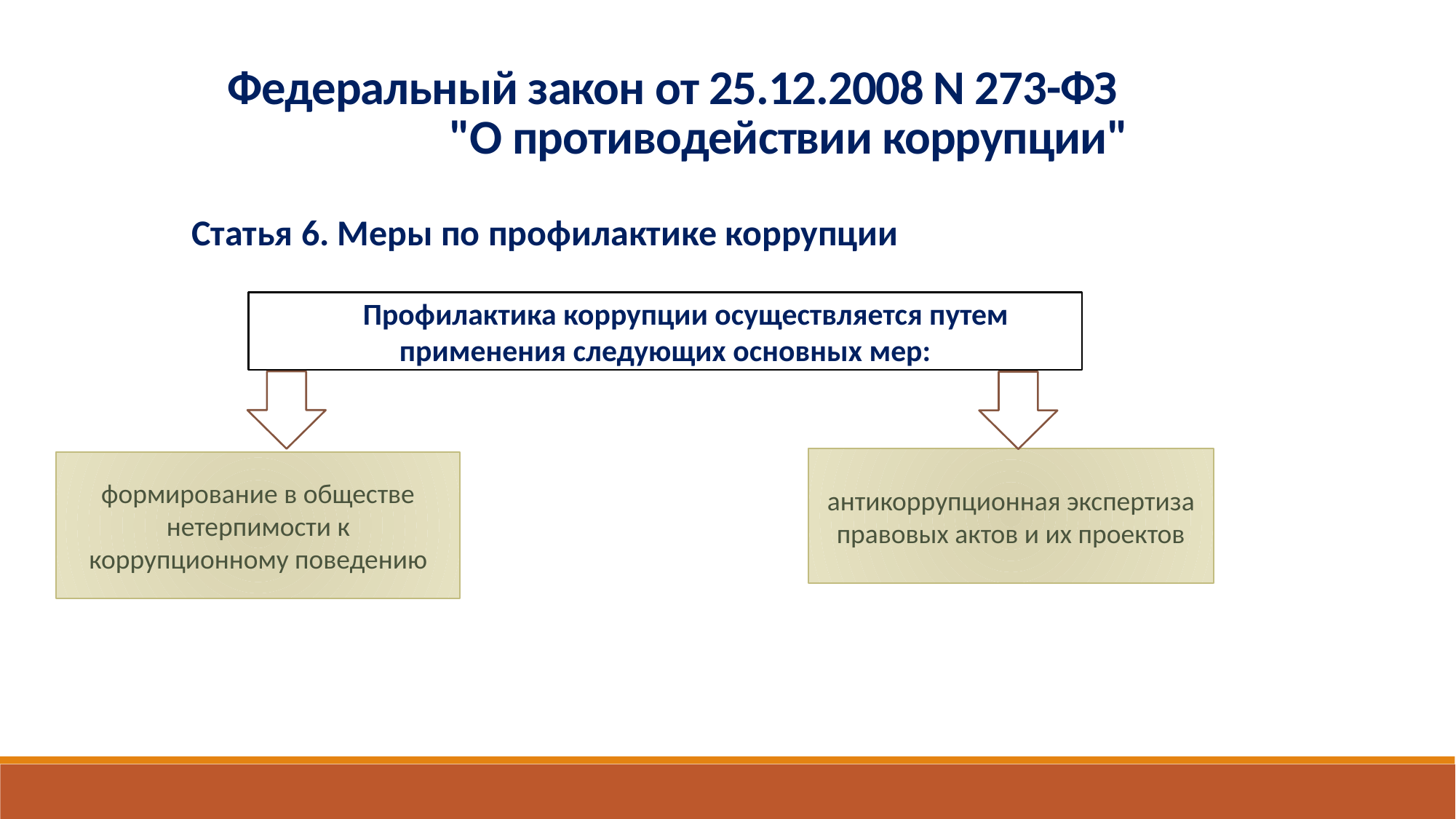

Федеральный закон от 25.12.2008 N 273-ФЗ                        "О противодействии коррупции"
Статья 6. Меры по профилактике коррупции
Профилактика коррупции осуществляется путем применения следующих основных мер:

антикоррупционная экспертиза правовых актов и их проектов
формирование в обществе нетерпимости к коррупционному поведению